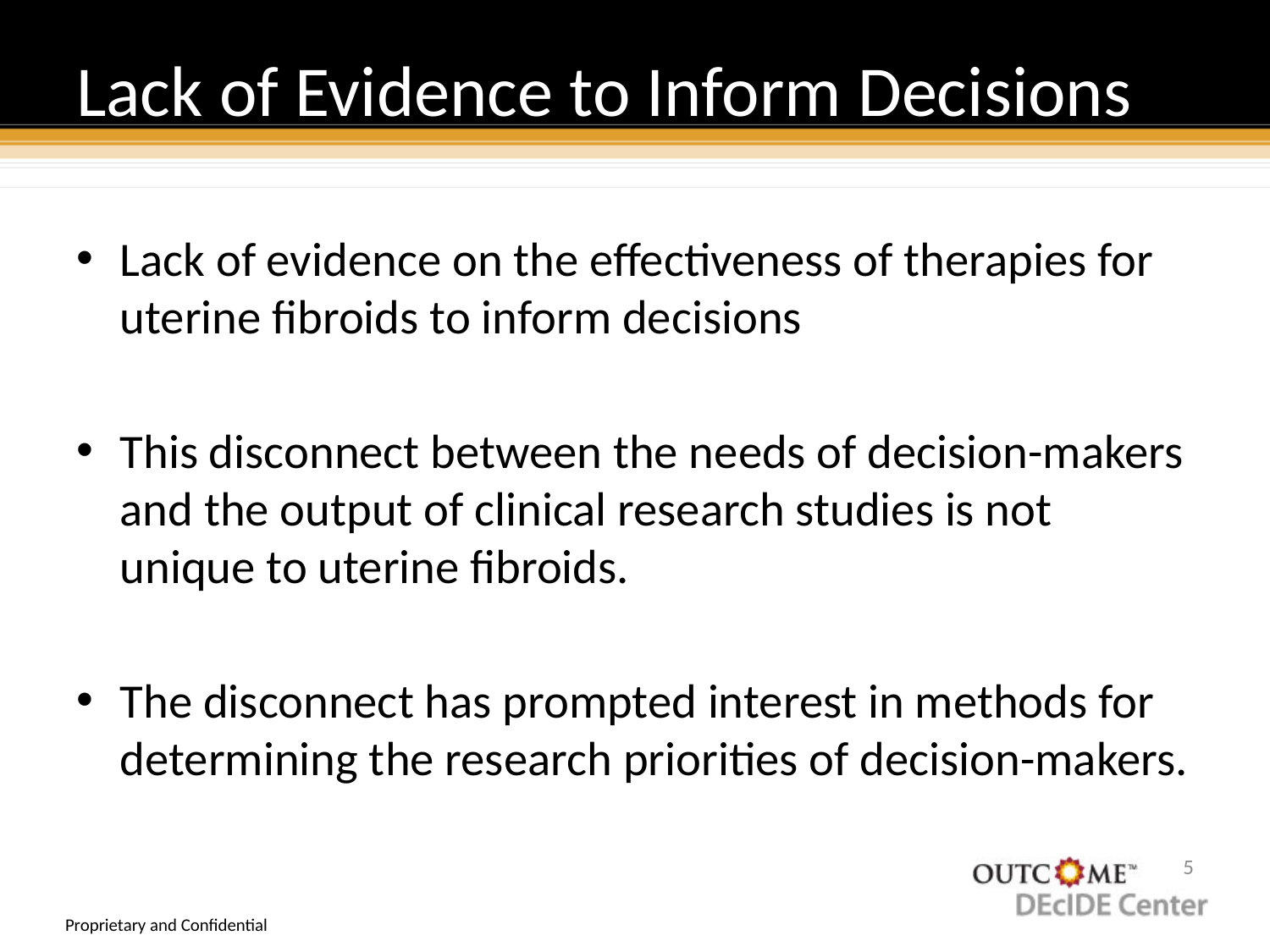

# Lack of Evidence to Inform Decisions
Lack of evidence on the effectiveness of therapies for uterine fibroids to inform decisions

This disconnect between the needs of decision-makers and the output of clinical research studies is not unique to uterine fibroids.

The disconnect has prompted interest in methods for determining the research priorities of decision-makers.
5